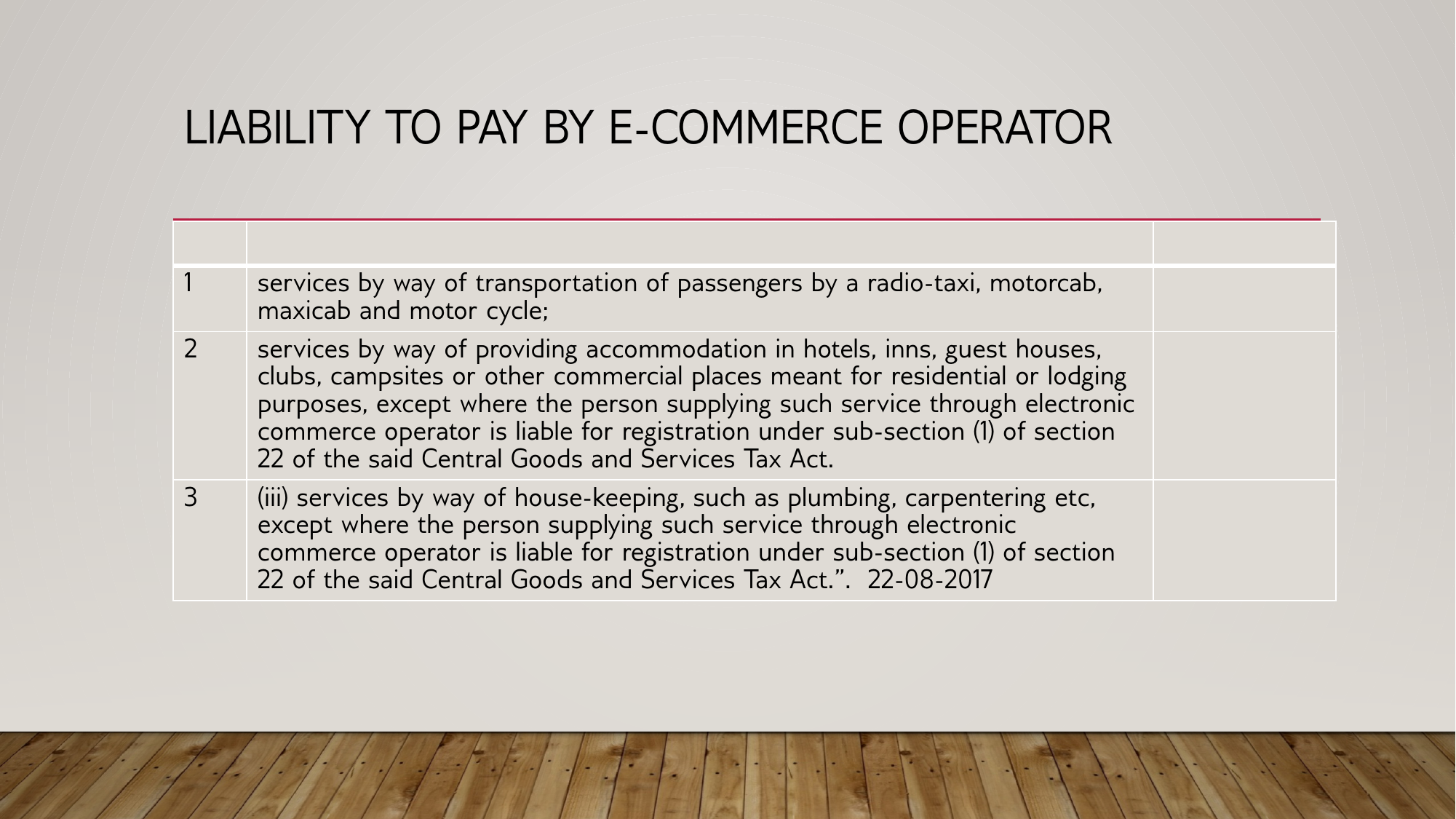

# Liability to pay by e-commerce operator
|  |  |  |
| --- | --- | --- |
| 1 | services by way of transportation of passengers by a radio-taxi, motorcab, maxicab and motor cycle; |  |
| 2 | services by way of providing accommodation in hotels, inns, guest houses, clubs, campsites or other commercial places meant for residential or lodging purposes, except where the person supplying such service through electronic commerce operator is liable for registration under sub-section (1) of section 22 of the said Central Goods and Services Tax Act. |  |
| 3 | (iii) services by way of house-keeping, such as plumbing, carpentering etc, except where the person supplying such service through electronic commerce operator is liable for registration under sub-section (1) of section 22 of the said Central Goods and Services Tax Act.”. 22-08-2017 |  |